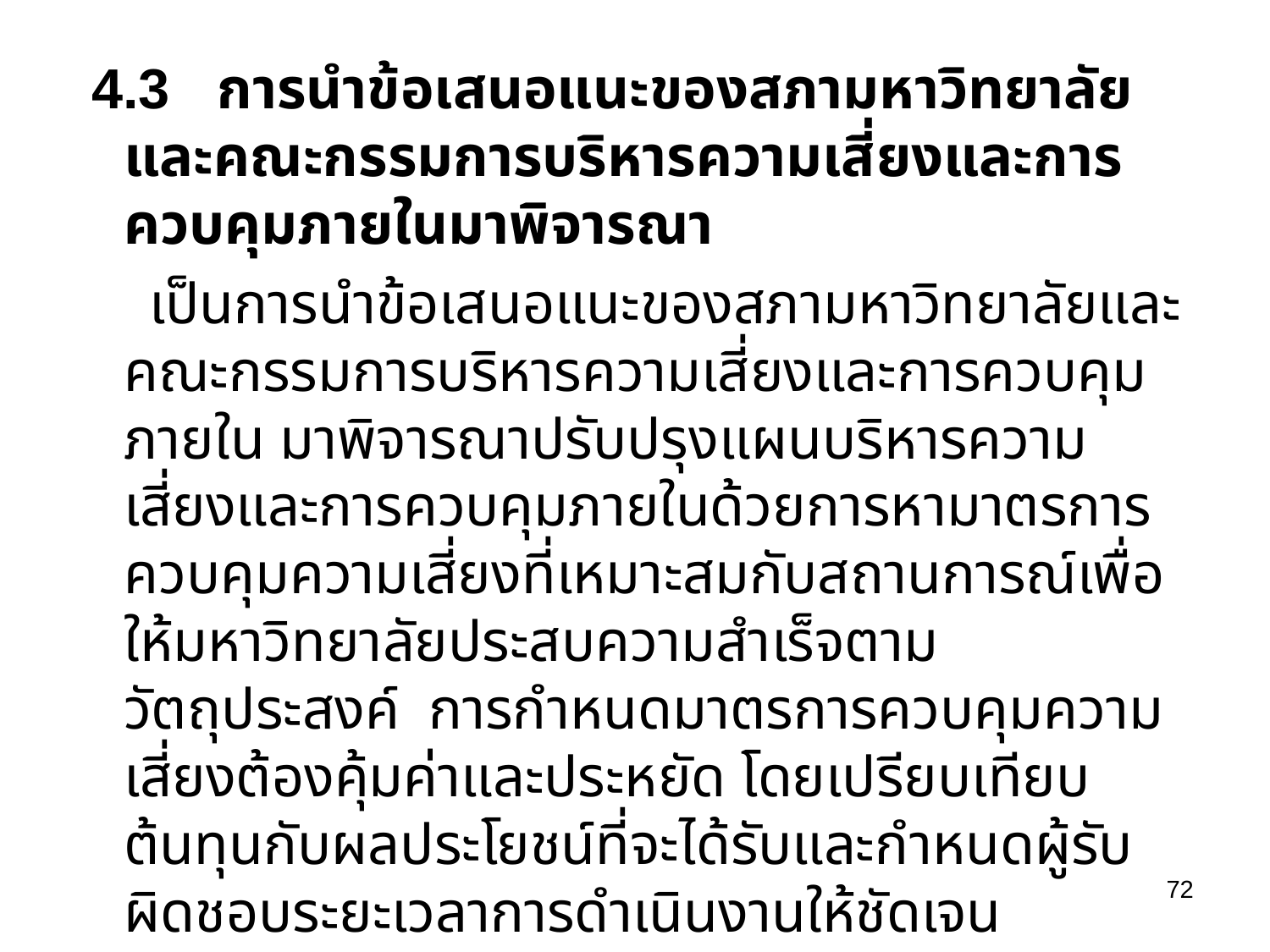

4.3   การนำข้อเสนอแนะของสภามหาวิทยาลัย และคณะกรรมการบริหารความเสี่ยงและการควบคุมภายในมาพิจารณา
     เป็นการนำข้อเสนอแนะของสภามหาวิทยาลัยและคณะกรรมการบริหารความเสี่ยงและการควบคุมภายใน มาพิจารณาปรับปรุงแผนบริหารความเสี่ยงและการควบคุมภายในด้วยการหามาตรการควบคุมความเสี่ยงที่เหมาะสมกับสถานการณ์เพื่อให้มหาวิทยาลัยประสบความสำเร็จตามวัตถุประสงค์  การกำหนดมาตรการควบคุมความเสี่ยงต้องคุ้มค่าและประหยัด โดยเปรียบเทียบต้นทุนกับผลประโยชน์ที่จะได้รับและกำหนดผู้รับผิดชอบระยะเวลาการดำเนินงานให้ชัดเจน

72